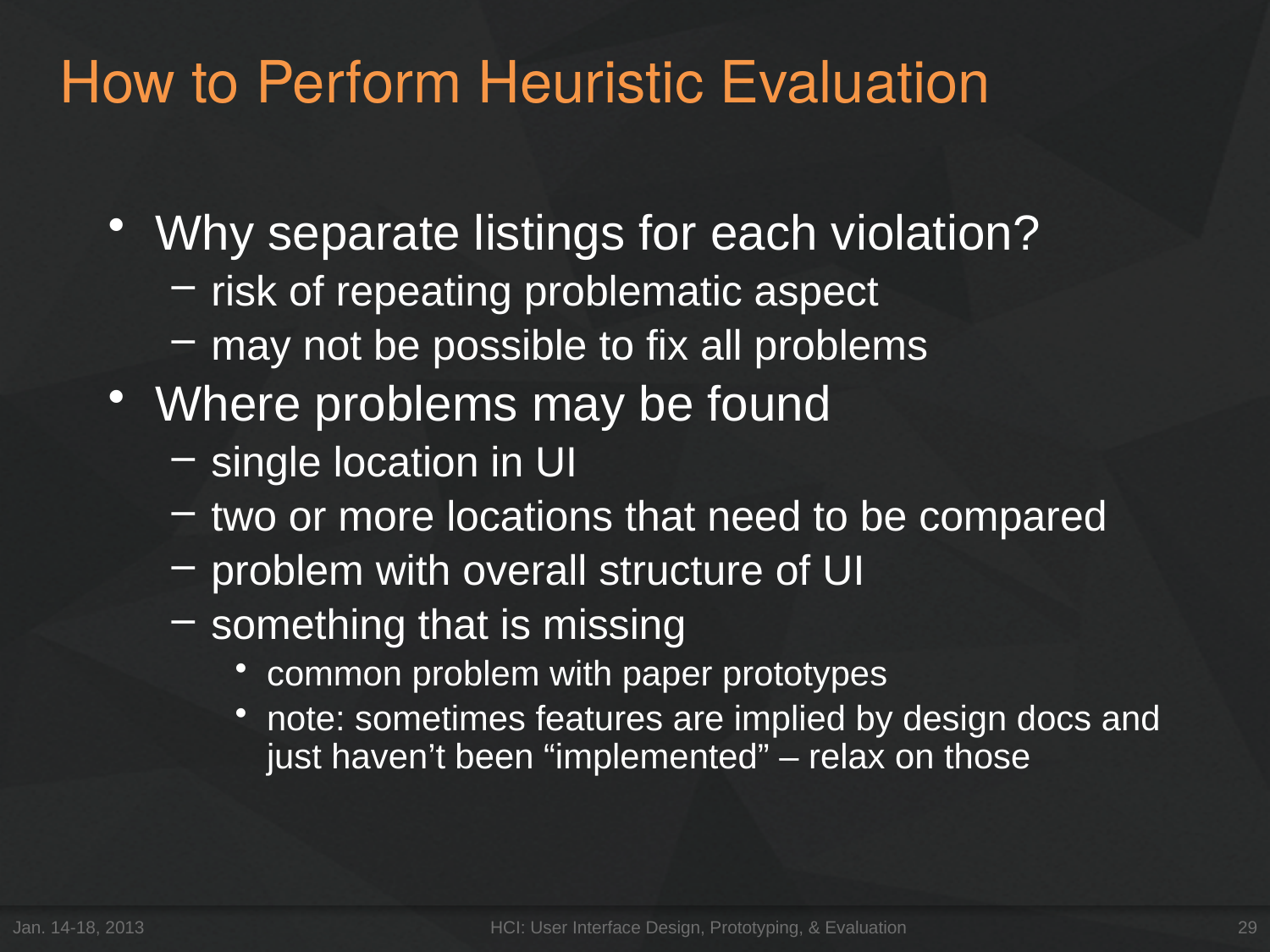

# How to Perform Heuristic Evaluation
Why separate listings for each violation?
risk of repeating problematic aspect
may not be possible to fix all problems
Where problems may be found
single location in UI
two or more locations that need to be compared
problem with overall structure of UI
something that is missing
common problem with paper prototypes
note: sometimes features are implied by design docs and just haven’t been “implemented” – relax on those
Jan. 14-18, 2013
HCI: User Interface Design, Prototyping, & Evaluation
29